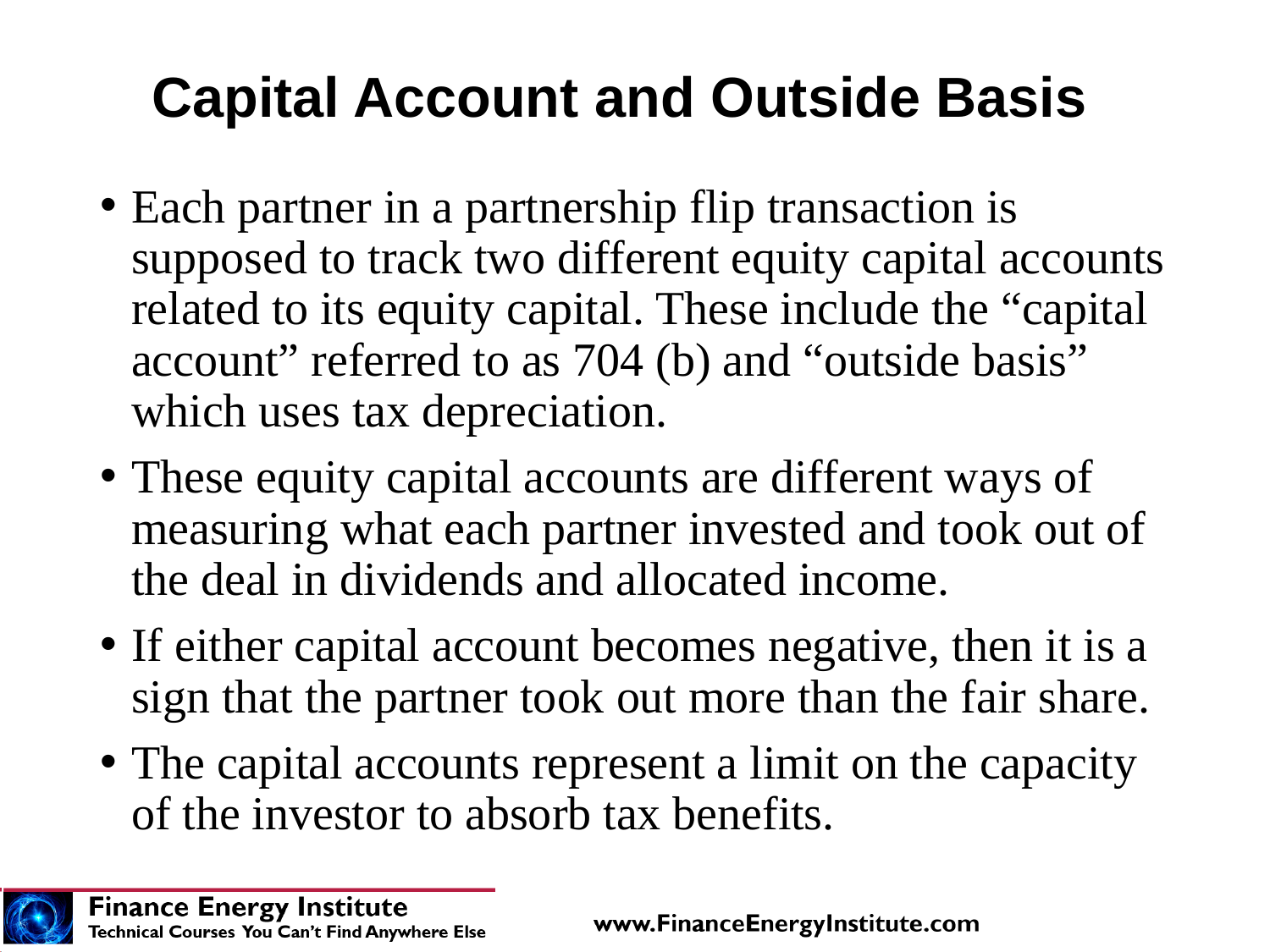

# Capital Account and Outside Basis
Each partner in a partnership flip transaction is supposed to track two different equity capital accounts related to its equity capital. These include the “capital account” referred to as 704 (b) and “outside basis” which uses tax depreciation.
These equity capital accounts are different ways of measuring what each partner invested and took out of the deal in dividends and allocated income.
If either capital account becomes negative, then it is a sign that the partner took out more than the fair share.
The capital accounts represent a limit on the capacity of the investor to absorb tax benefits.